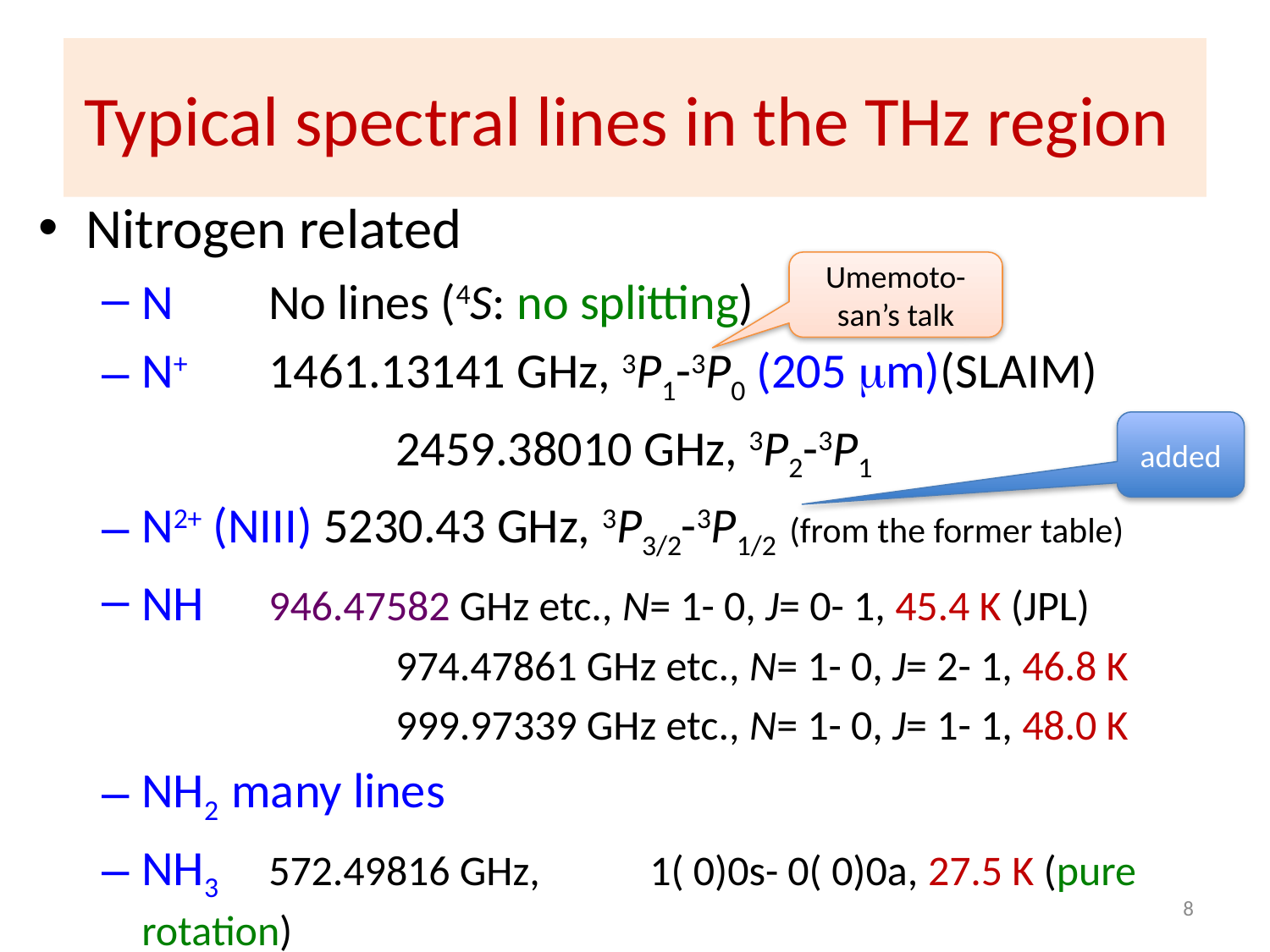

# Typical spectral lines in the THz region
Nitrogen related
N	No lines (4S: no splitting)
N+  	1461.13141 GHz, 3P1-3P0 (205 μm)(SLAIM)
			2459.38010 GHz, 3P2-3P1
N2+ (NIII) 5230.43 GHz, 3P3/2-3P1/2  (from the former table)
NH 	946.47582 GHz etc., N= 1- 0, J= 0- 1, 45.4 K (JPL)
			974.47861 GHz etc., N= 1- 0, J= 2- 1, 46.8 K
			999.97339 GHz etc., N= 1- 0, J= 1- 1, 48.0 K
NH2  many lines
NH3	572.49816 GHz, 	1( 0)0s- 0( 0)0a, 27.5 K (pure rotation)
			1168.45239 GHz, 	2( 1)0s- 1( 1)0a, 79.3 K (JPL)

Umemoto-san’s talk
added
8